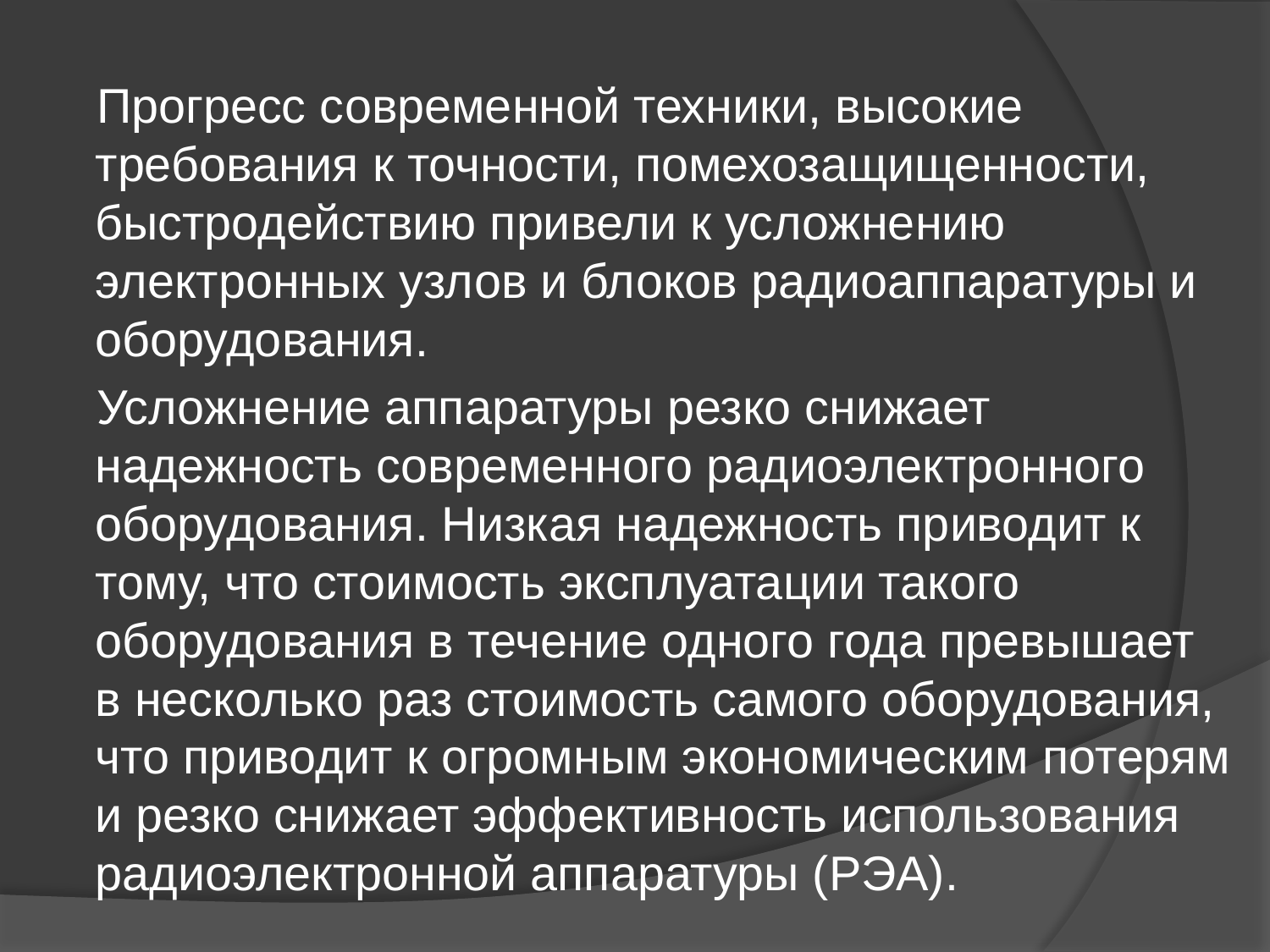

Прогресс современной техники, высокие требования к точности, помехозащищенности, быстродействию привели к усложнению электронных узлов и блоков радиоаппаратуры и оборудования.
    Усложнение аппаратуры резко снижает надежность современного радиоэлектронного оборудования. Низкая надежность приводит к тому, что стоимость эксплуатации такого оборудования в течение одного года превышает в несколько раз стоимость самого оборудования, что приводит к огромным экономическим потерям и резко снижает эффективность использования радиоэлектронной аппаратуры (РЭА).

#